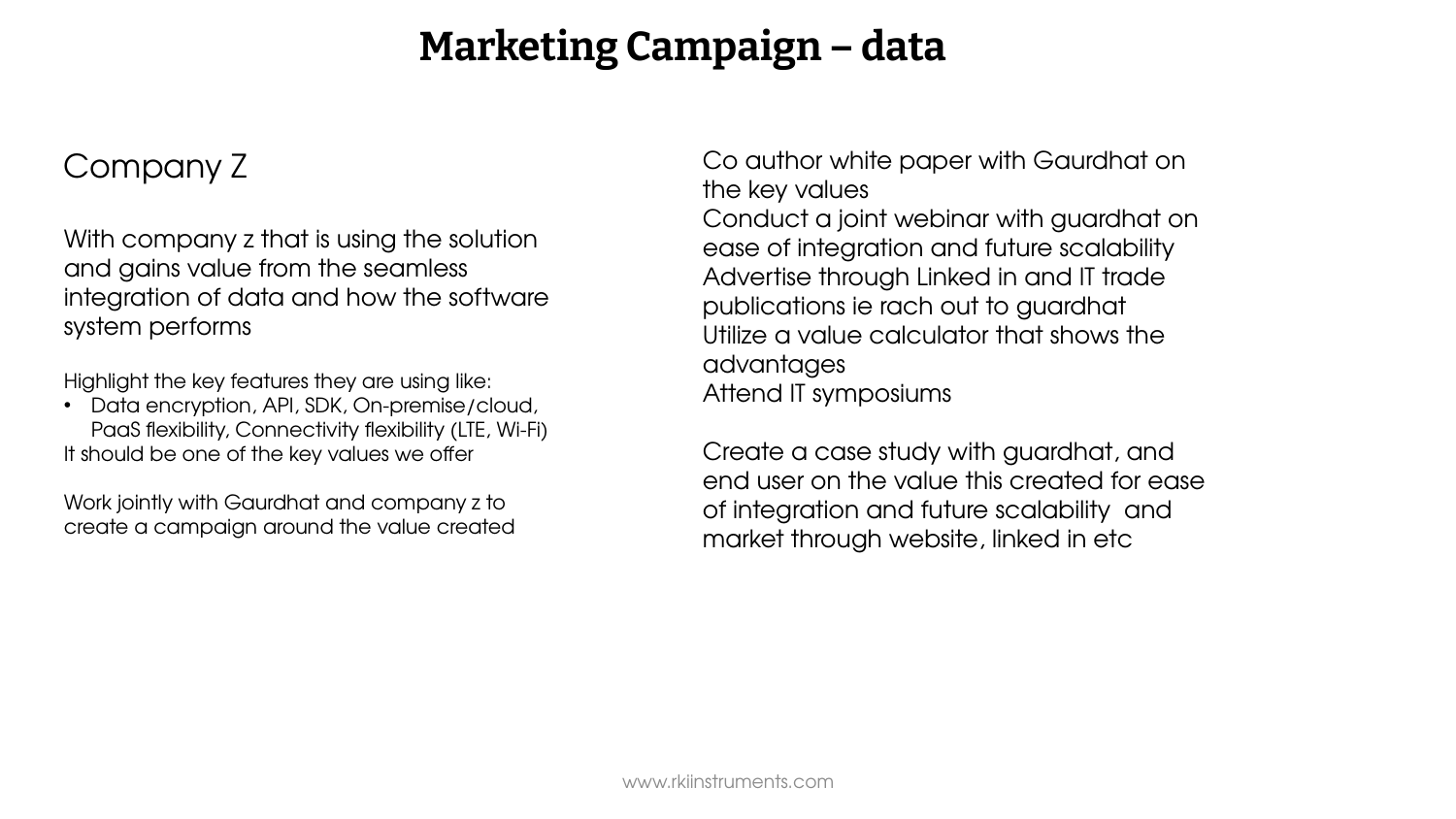

# Marketing Campaign – data
Co author white paper with Gaurdhat on the key values
Conduct a joint webinar with guardhat on ease of integration and future scalability
Advertise through Linked in and IT trade publications ie rach out to guardhat
Utilize a value calculator that shows the advantages
Attend IT symposiums

Create a case study with guardhat, and end user on the value this created for ease of integration and future scalability  and market through website, linked in etc

Company Z

With company z that is using the solution and gains value from the seamless integration of data and how the software system performs

Highlight the key features they are using like:
Data encryption, API, SDK, On-premise/cloud, PaaS flexibility, Connectivity flexibility (LTE, Wi-Fi)
It should be one of the key values we offer

Work jointly with Gaurdhat and company z to create a campaign around the value created

www.rkiinstruments.com